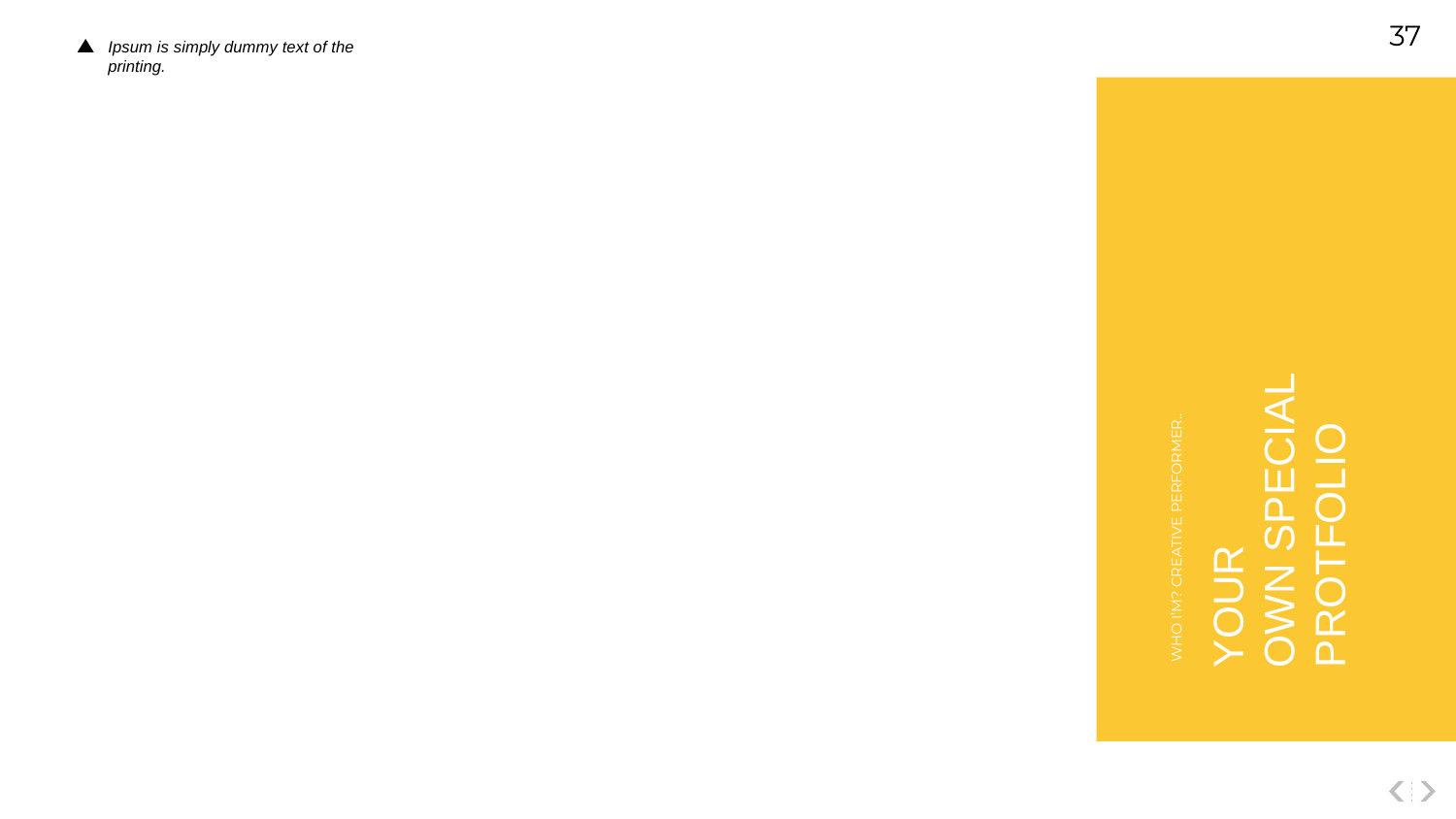

37
Ipsum is simply dummy text of the printing.

WHO I’M? CREATIVE PERFORMER..
YOUR
OWN SPECIAL
PROTFOLIO